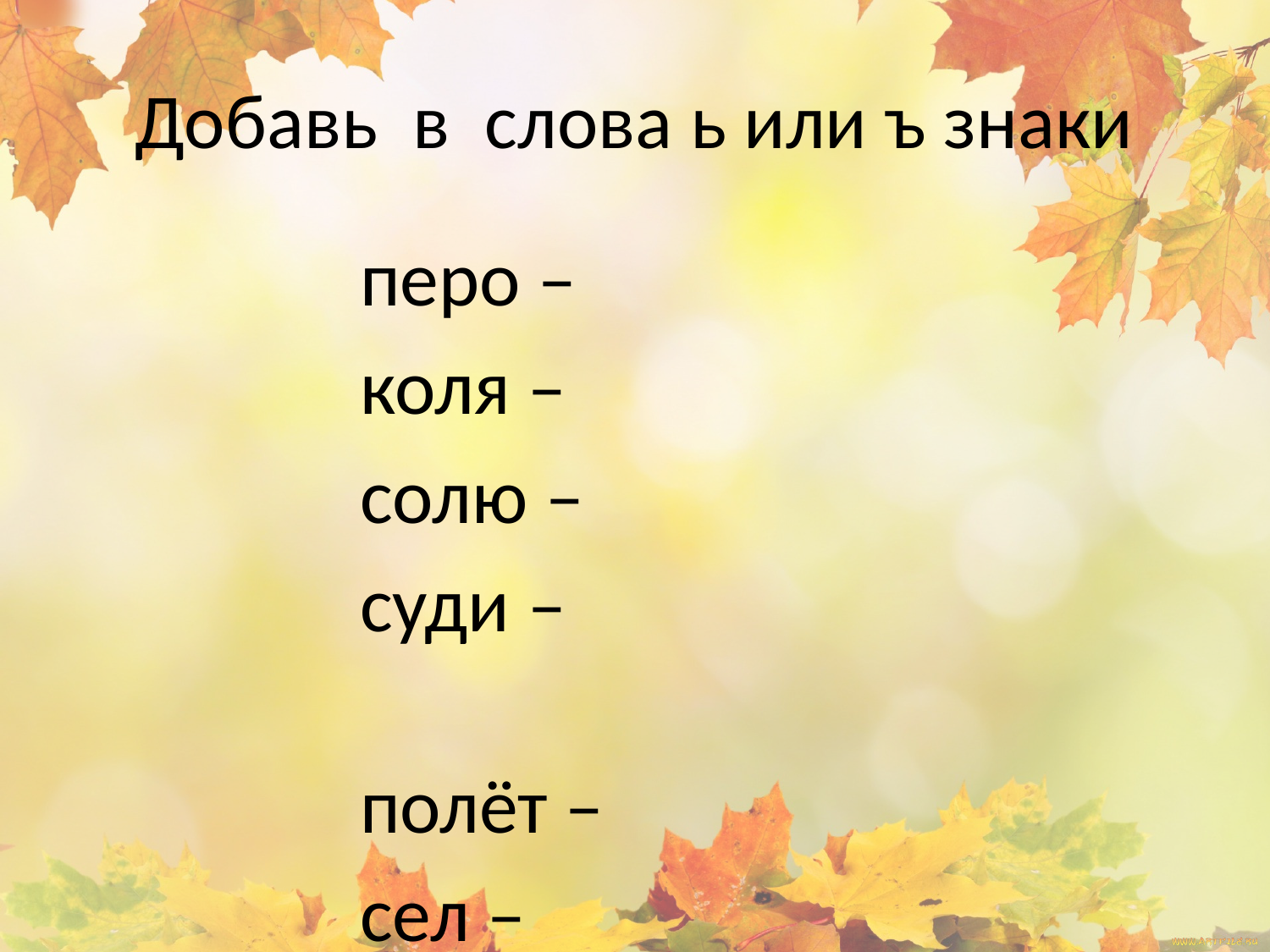

# Добавь  в  слова ь или ъ знаки
перо –
коля –
солю –
суди –
полёт –
сел –